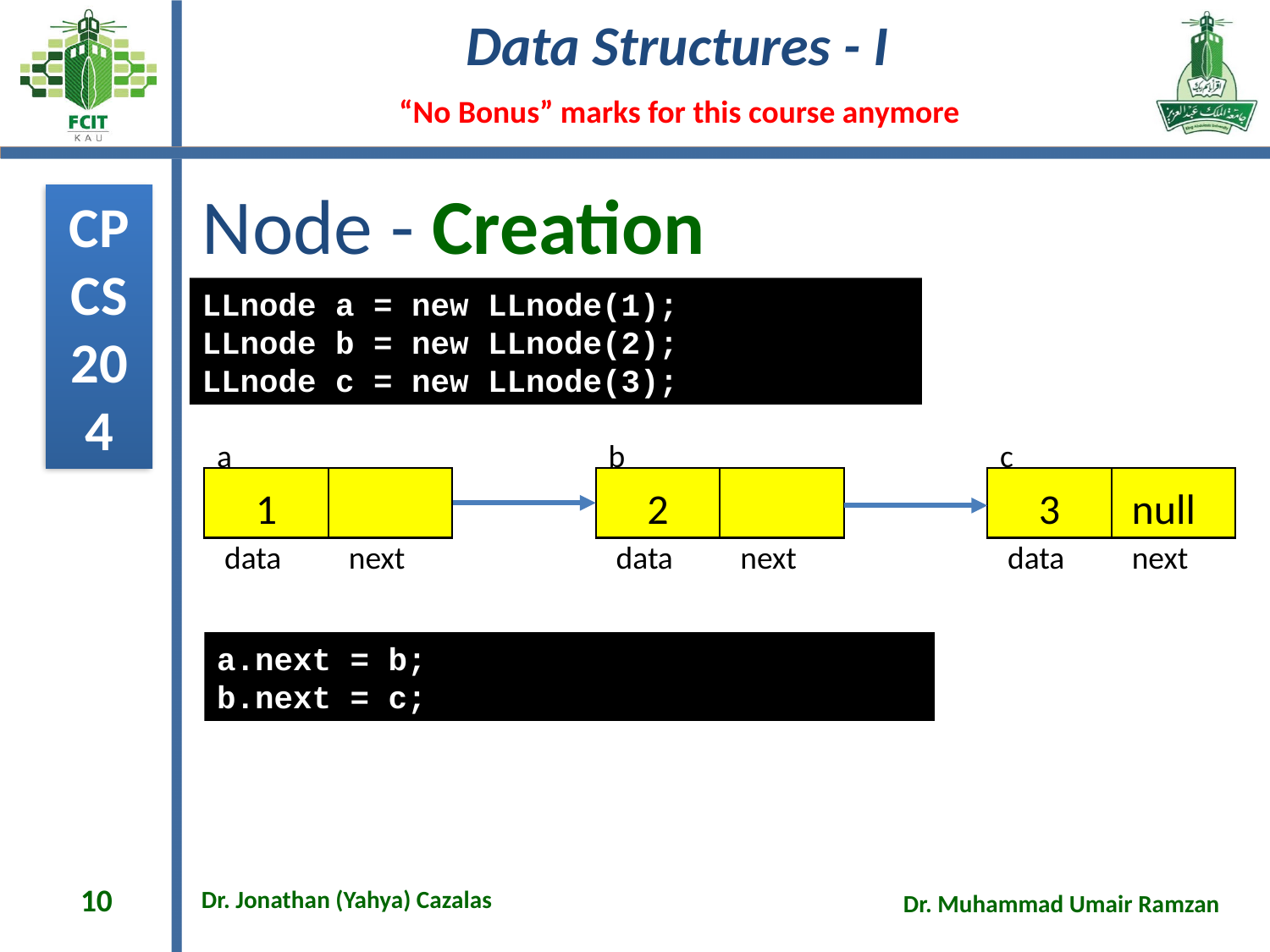

# Node - Creation
LLnode a = new LLnode(1);
LLnode b = new LLnode(2);
LLnode c = new LLnode(3);
a

1
null
data
next
b

2
null
data
next
c

3
null
data
next

a.next = b;
b.next = c;
10